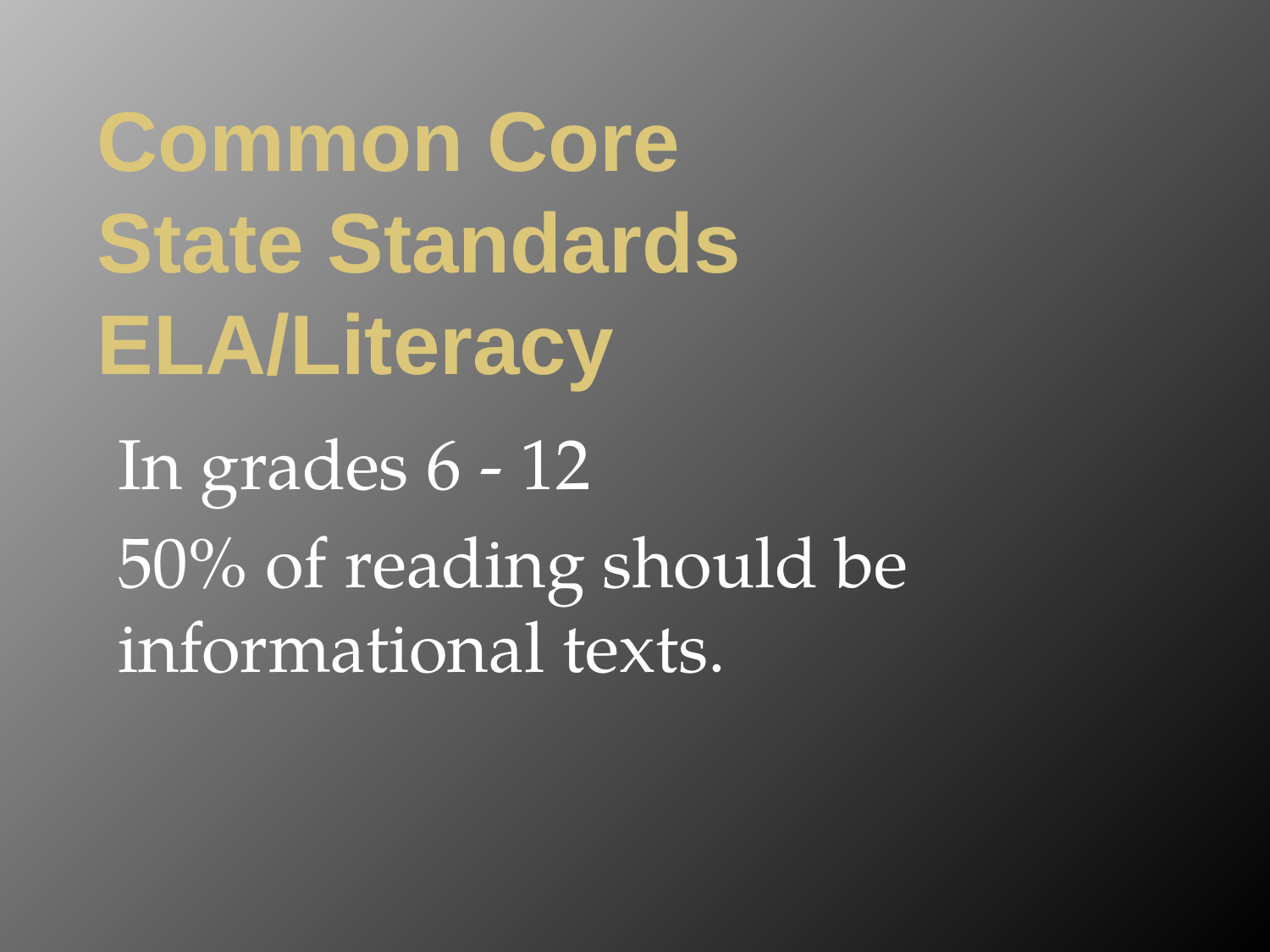

# Common Core State Standards ELA/Literacy
In grades 6 - 12
50% of reading should be informational texts.